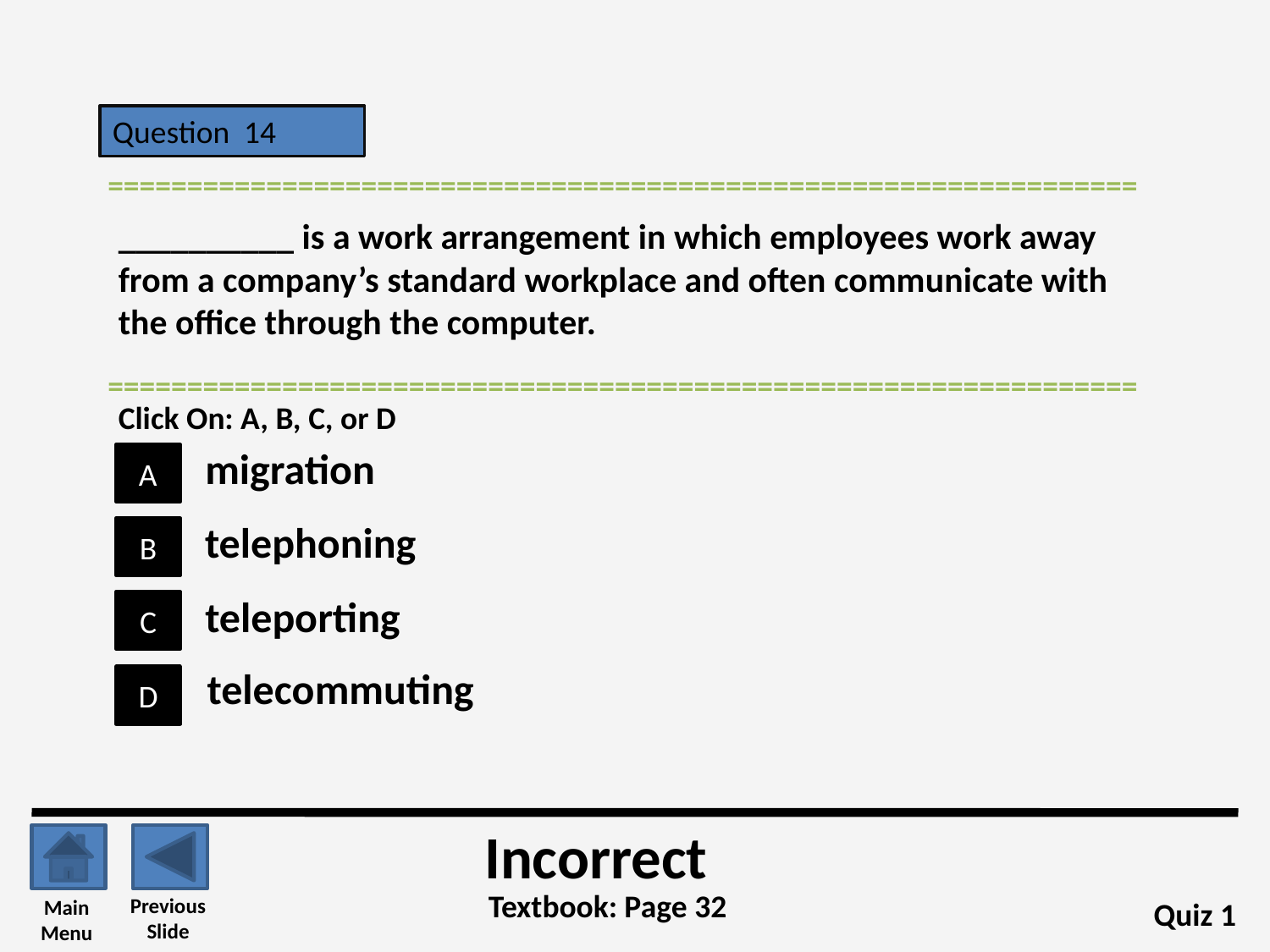

Question  14
=================================================================
__________ is a work arrangement in which employees work away from a company’s standard workplace and often communicate with the office through the computer.
=================================================================
Click On: A, B, C, or D
migration
A
telephoning
B
teleporting
C
telecommuting
D
Incorrect

Textbook: Page 32
Previous
Slide
Main
Menu
Quiz 1